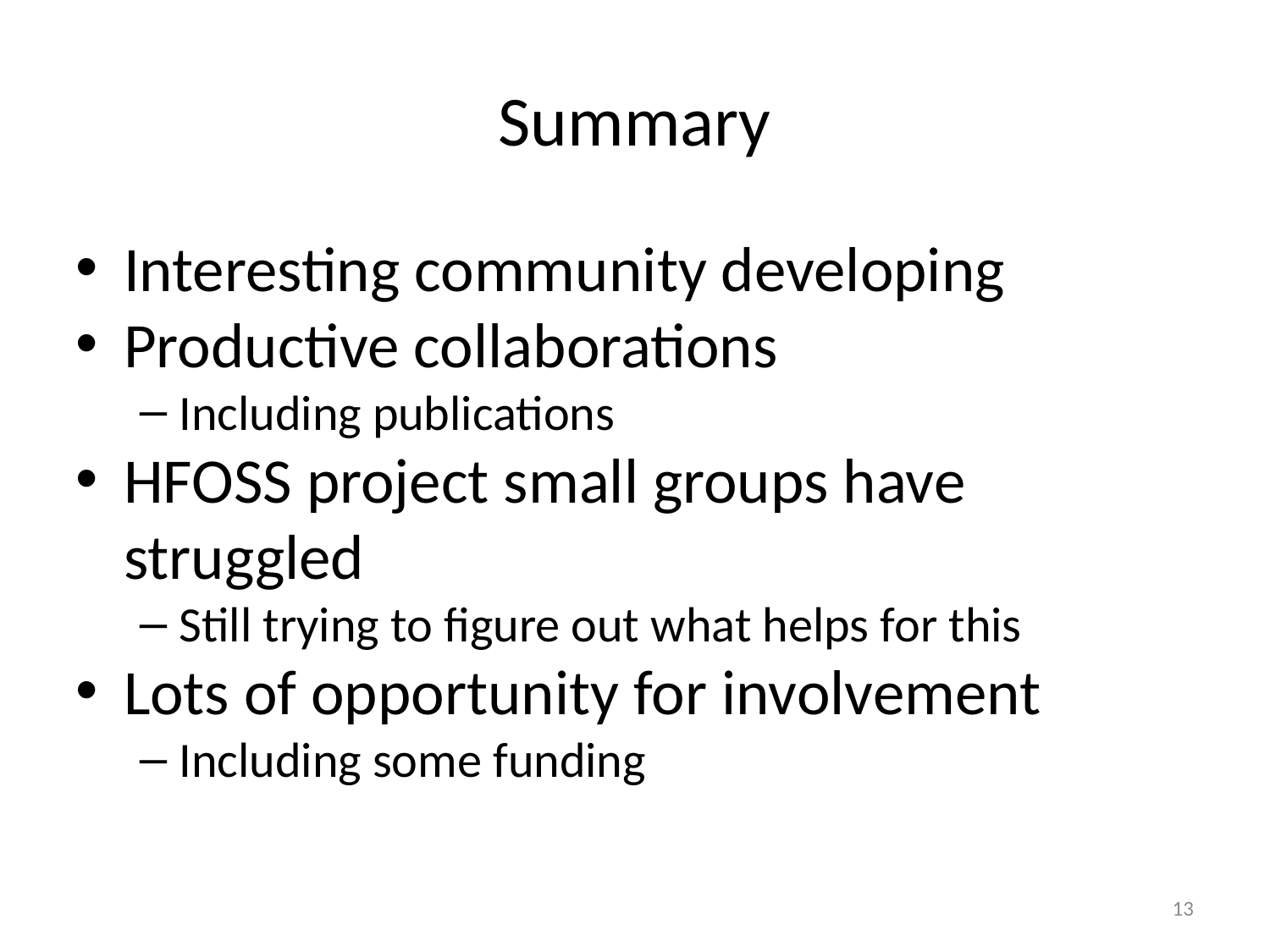

Summary
Interesting community developing
Productive collaborations
Including publications
HFOSS project small groups have struggled
Still trying to figure out what helps for this
Lots of opportunity for involvement
Including some funding
13